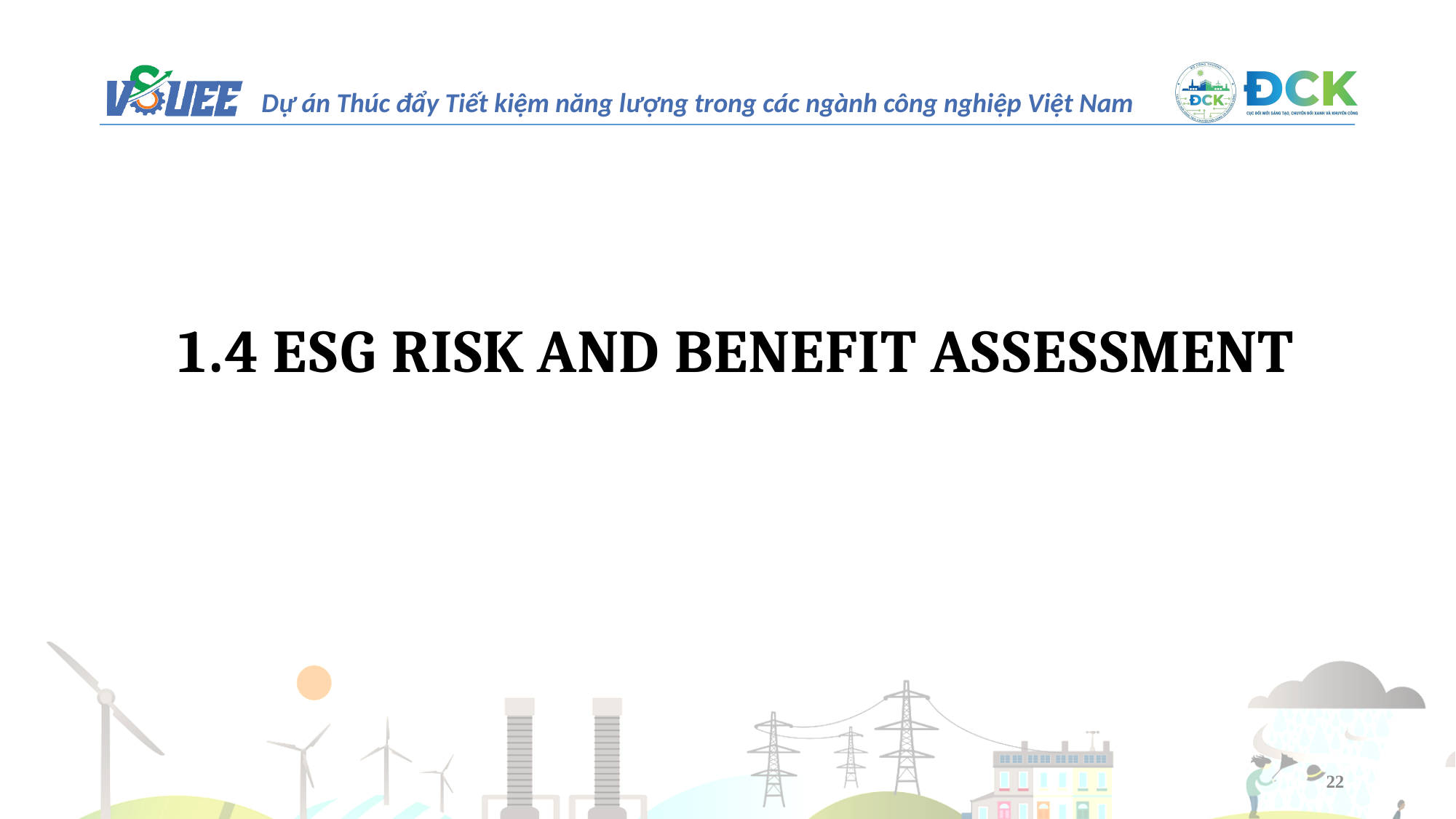

1.4 ESG RISK AND BENEFIT ASSESSMENT
22